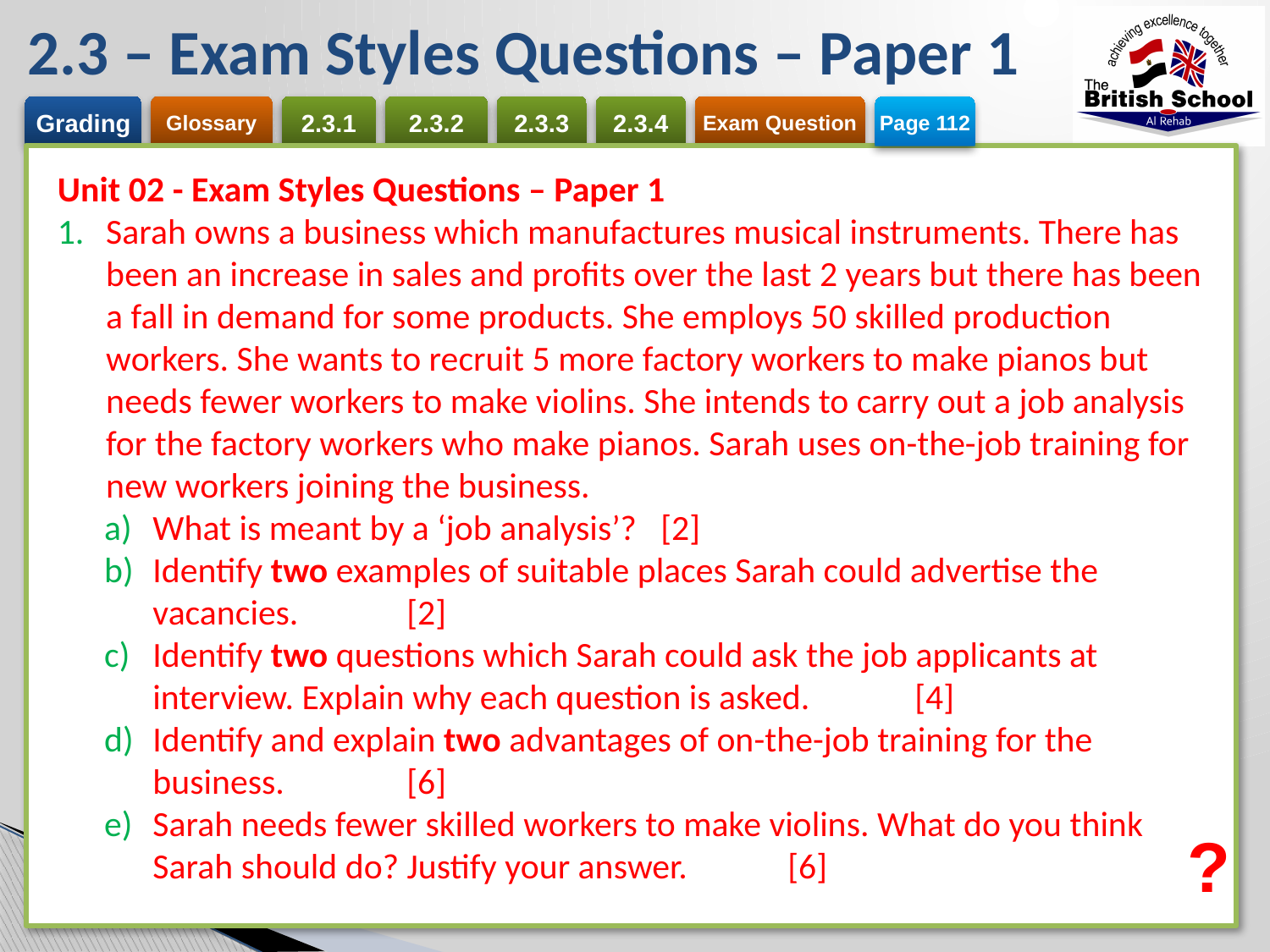

# 2.3 – Exam Styles Questions – Paper 1
Page 112
Unit 02 - Exam Styles Questions – Paper 1
Sarah owns a business which manufactures musical instruments. There has been an increase in sales and profits over the last 2 years but there has been a fall in demand for some products. She employs 50 skilled production workers. She wants to recruit 5 more factory workers to make pianos but needs fewer workers to make violins. She intends to carry out a job analysis for the factory workers who make pianos. Sarah uses on-the-job training for new workers joining the business.
What is meant by a ‘job analysis’?	[2]
Identify two examples of suitable places Sarah could advertise the vacancies.	[2]
Identify two questions which Sarah could ask the job applicants at interview. Explain why each question is asked.	[4]
Identify and explain two advantages of on-the-job training for the business.	[6]
Sarah needs fewer skilled workers to make violins. What do you think Sarah should do? Justify your answer.	[6]
?